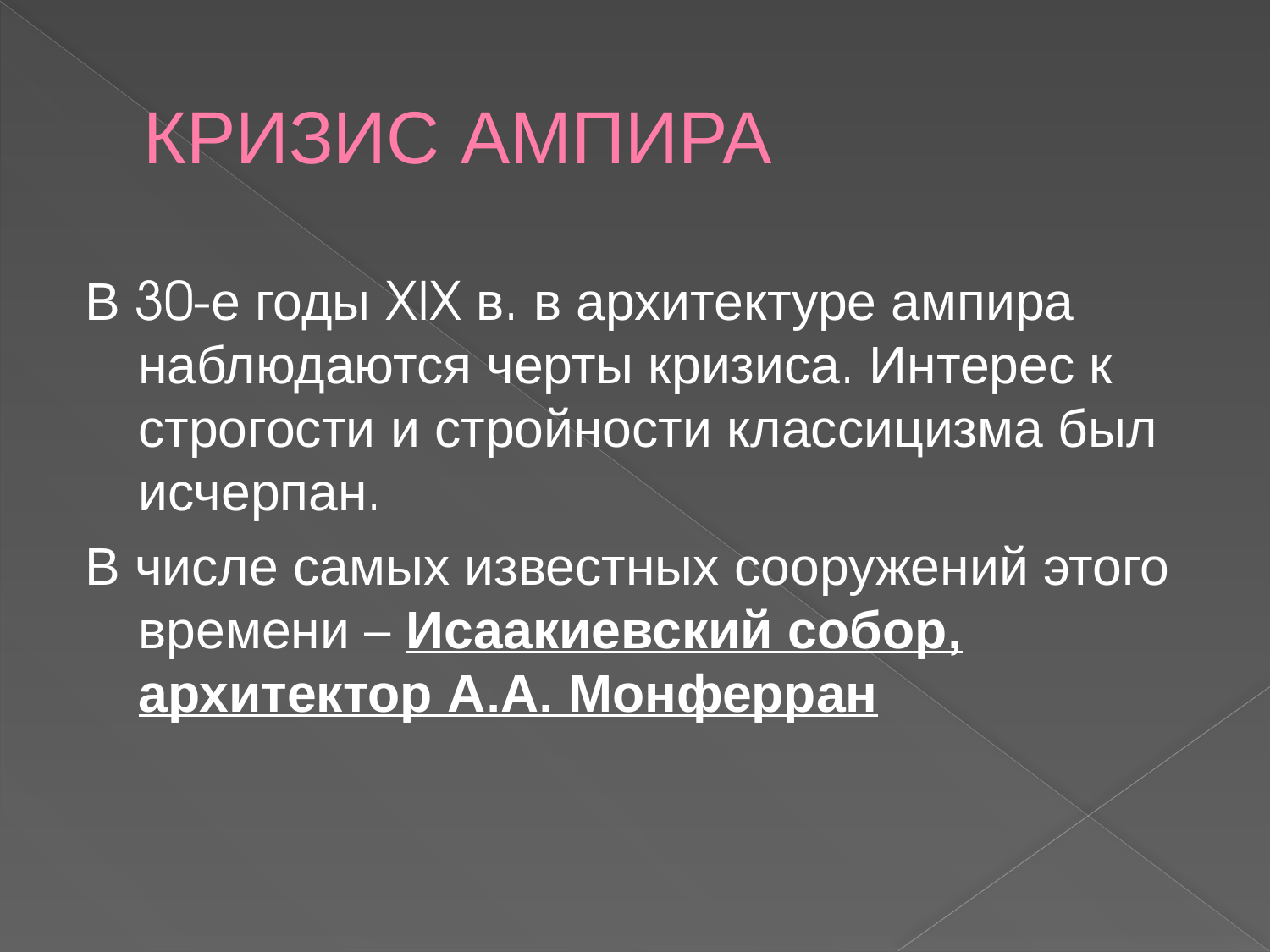

# КРИЗИС АМПИРА
В 30-е годы XIX в. в архитектуре ампира наблюдаются черты кризиса. Интерес к строгости и стройности классицизма был исчерпан.
В числе самых известных сооружений этого времени – Исаакиевский собор, архитектор А.А. Монферран